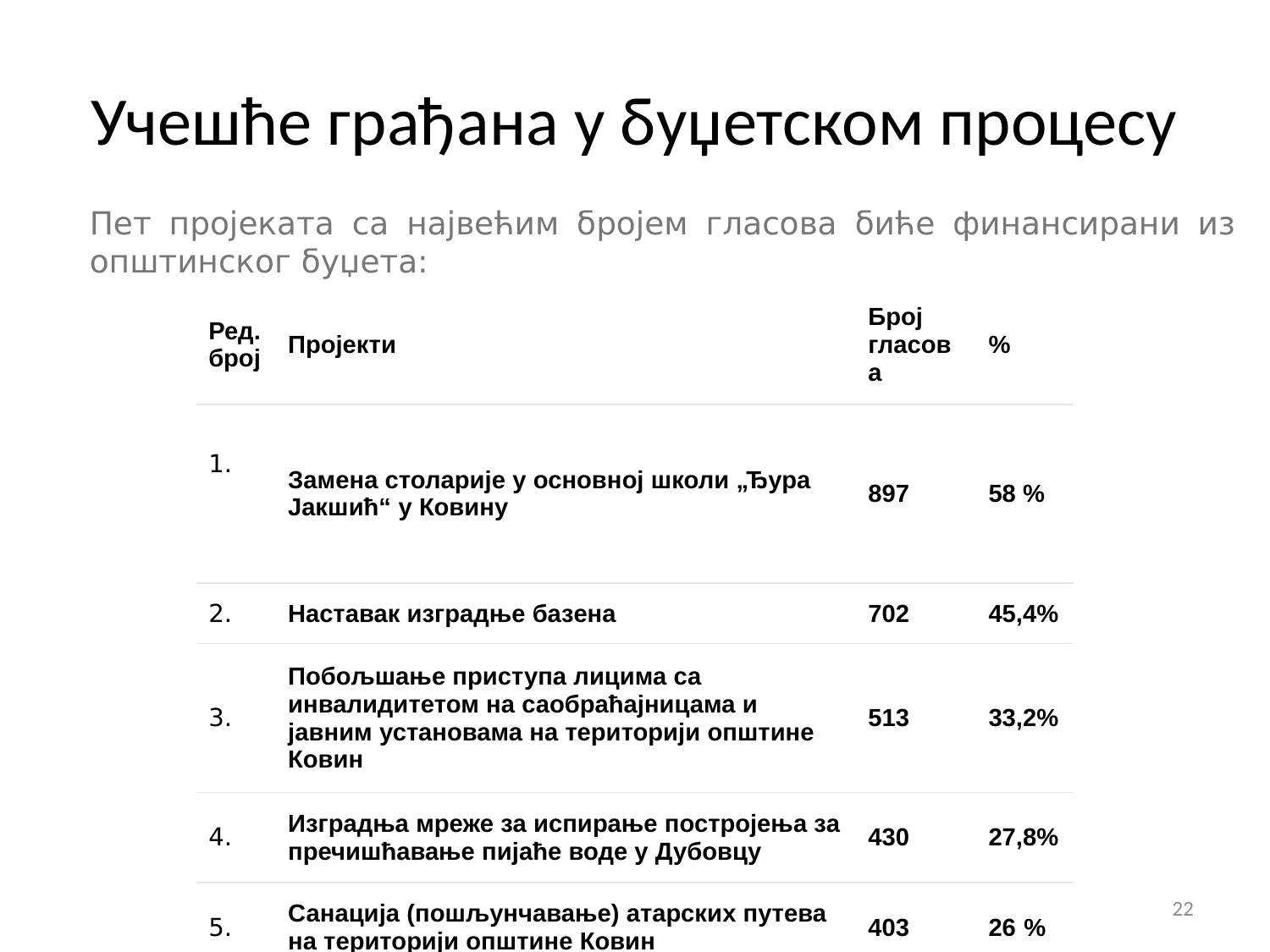

# Учешће грађана у буџетском процесу
Пет пројеката са највећим бројем гласова биће финансирани из општинског буџета:

| Ред. број | Пројекти | Број гласова | % |
| --- | --- | --- | --- |
| 1. | Замена столарије у основној школи „Ђура Јакшић“ у Ковину | 897 | 58 % |
| 2. | Наставак изградње базена | 702 | 45,4% |
| 3. | Побољшање приступа лицима са инвалидитетом на саобраћајницама и јавним установама на територији општине Ковин | 513 | 33,2% |
| 4. | Изградња мреже за испирање постројења за пречишћавање пијаће воде у Дубовцу | 430 | 27,8% |
| 5. | Санација (пошљунчавање) атарских путева на територији општине Ковин | 403 | 26 % |

22